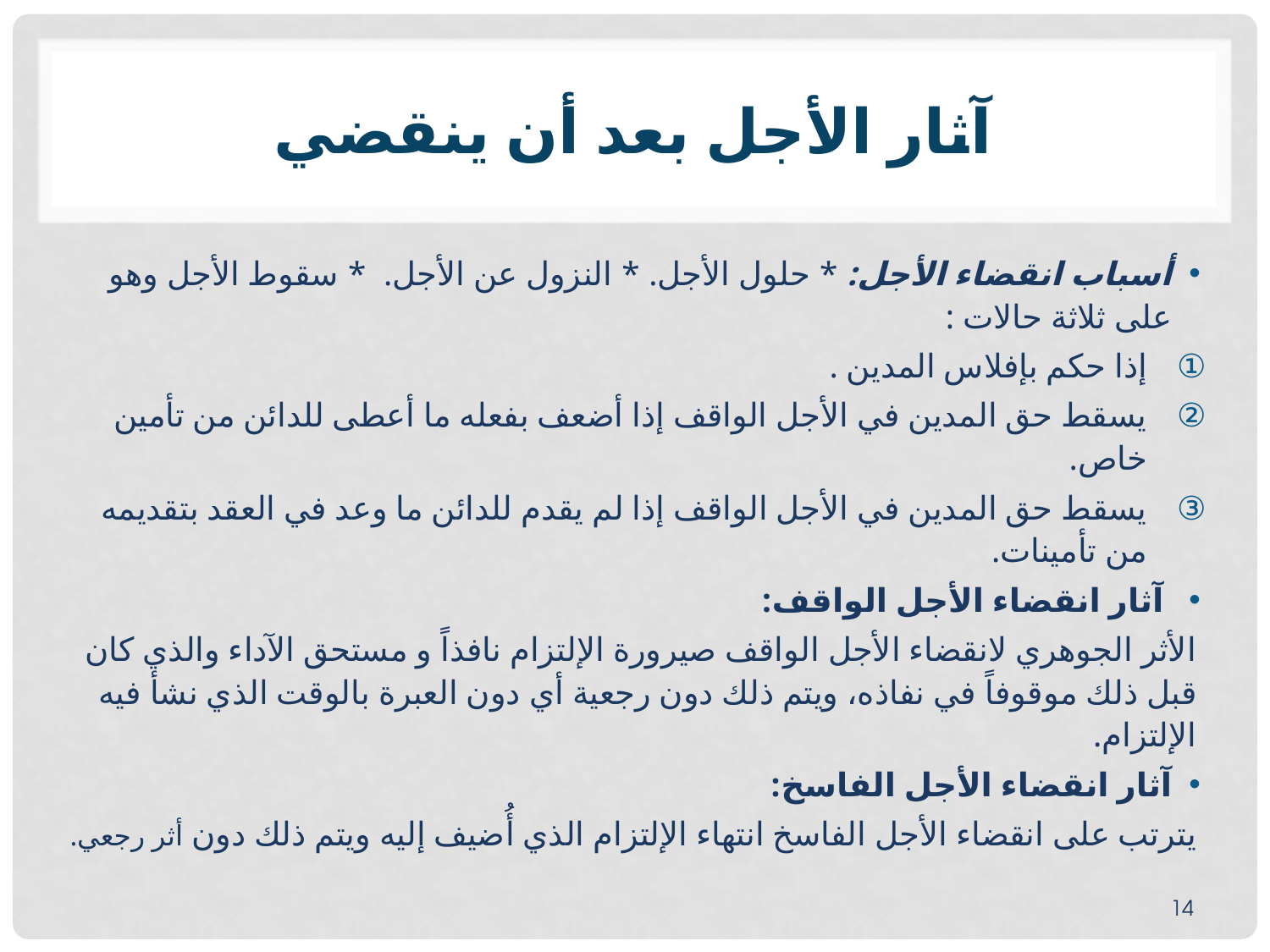

# آثار الأجل بعد أن ينقضي
أسباب انقضاء الأجل: * حلول الأجل. * النزول عن الأجل.  * سقوط الأجل وهو على ثلاثة حالات :
إذا حكم بإفلاس المدين .
يسقط حق المدين في الأجل الواقف إذا أضعف بفعله ما أعطى للدائن من تأمين خاص.
يسقط حق المدين في الأجل الواقف إذا لم يقدم للدائن ما وعد في العقد بتقديمه من تأمينات.
 آثار انقضاء الأجل الواقف:
الأثر الجوهري لانقضاء الأجل الواقف صيرورة الإلتزام نافذاً و مستحق الآداء والذي كان قبل ذلك موقوفاً في نفاذه، ويتم ذلك دون رجعية أي دون العبرة بالوقت الذي نشأ فيه الإلتزام.
آثار انقضاء الأجل الفاسخ:
يترتب على انقضاء الأجل الفاسخ انتهاء الإلتزام الذي أُضيف إليه ويتم ذلك دون أثر رجعي.
14